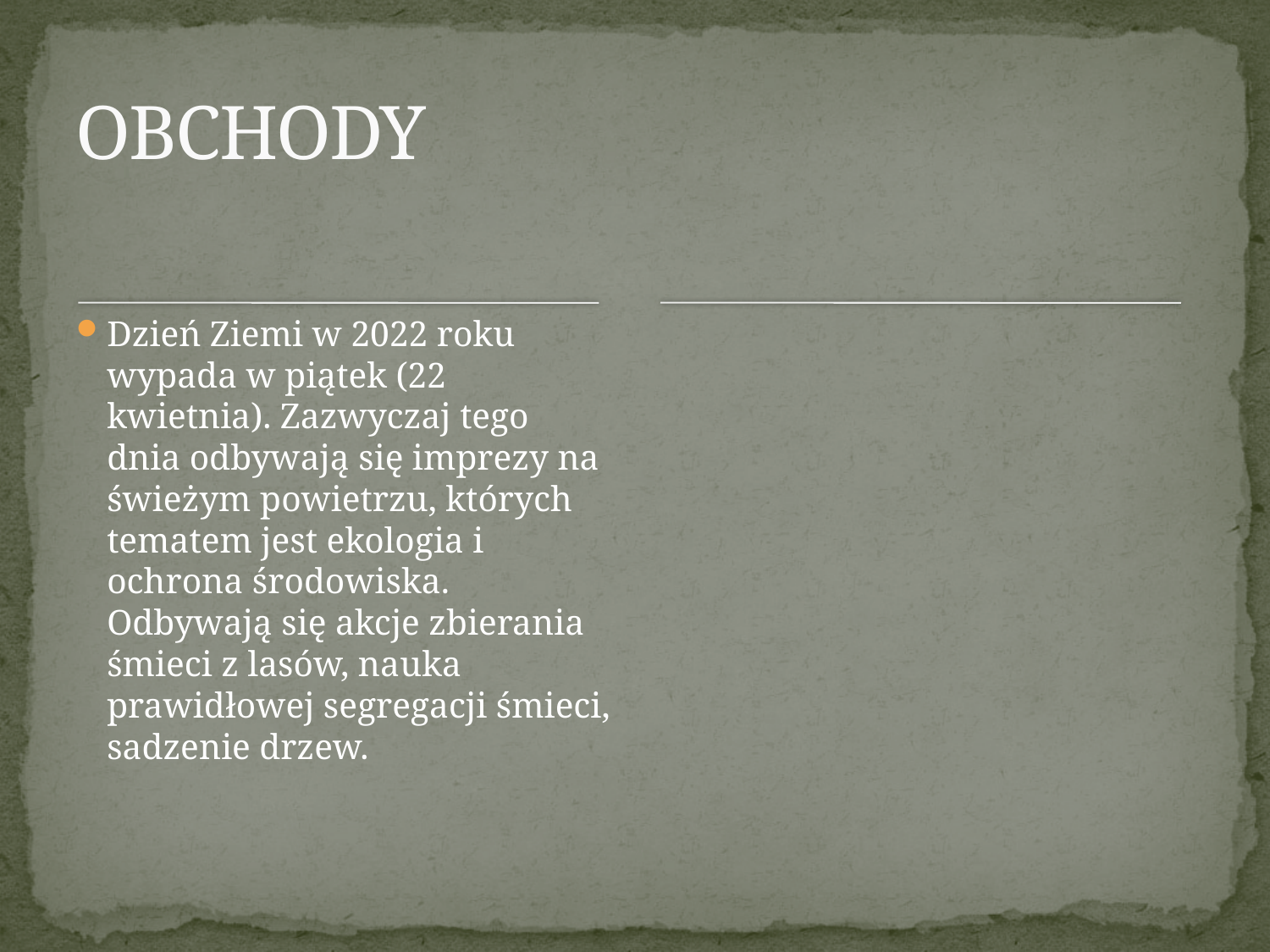

# OBCHODY

Dzień Ziemi w 2022 roku wypada w piątek (22 kwietnia). Zazwyczaj tego dnia odbywają się imprezy na świeżym powietrzu, których tematem jest ekologia i ochrona środowiska. Odbywają się akcje zbierania śmieci z lasów, nauka prawidłowej segregacji śmieci, sadzenie drzew.